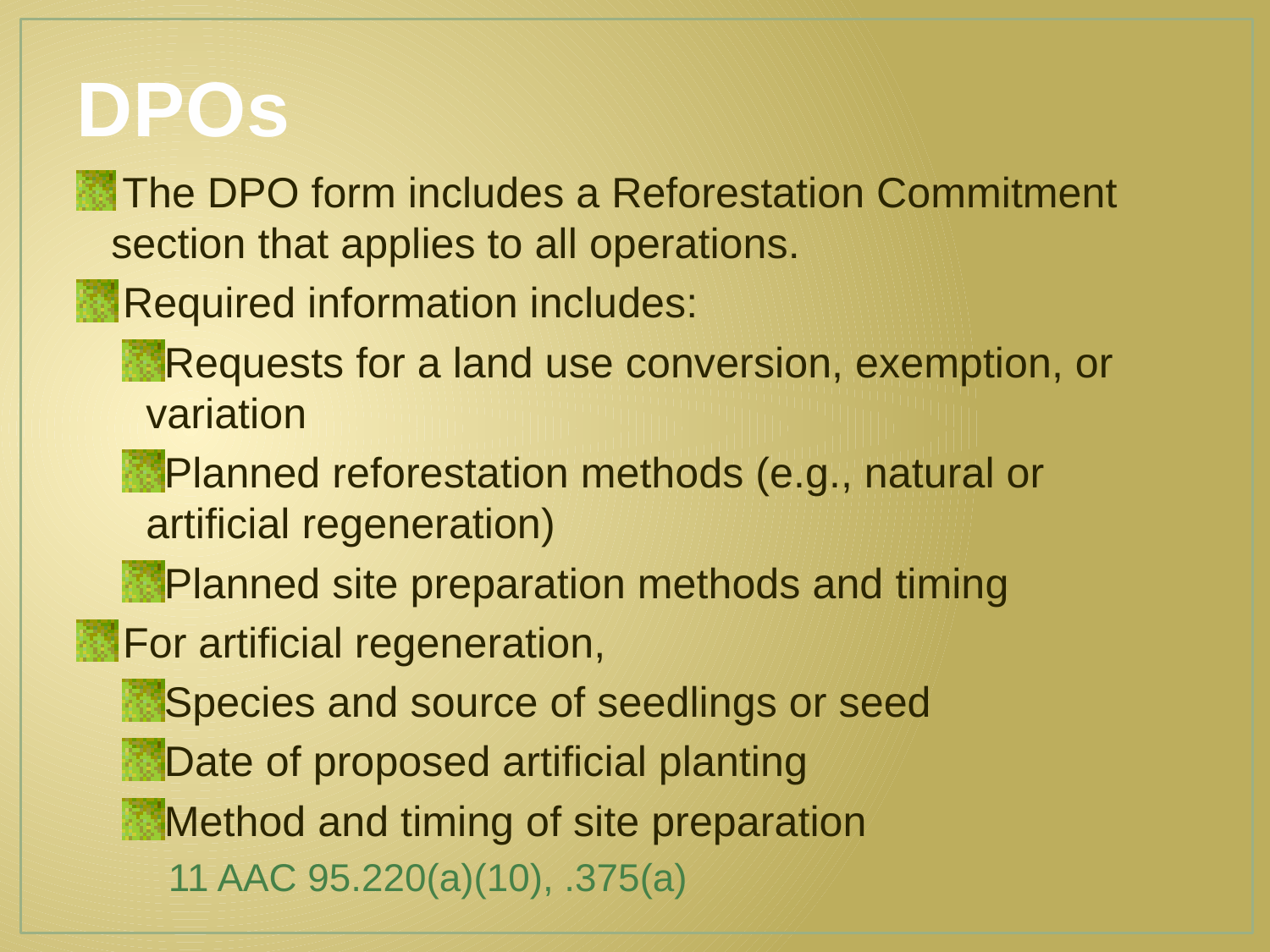

# DPOs
 The DPO form includes a Reforestation Commitment section that applies to all operations.
 Required information includes:
 Requests for a land use conversion, exemption, or variation
 Planned reforestation methods (e.g., natural or artificial regeneration)
 Planned site preparation methods and timing
 For artificial regeneration,
 Species and source of seedlings or seed
 Date of proposed artificial planting
 Method and timing of site preparation
				      11 AAC 95.220(a)(10), .375(a)